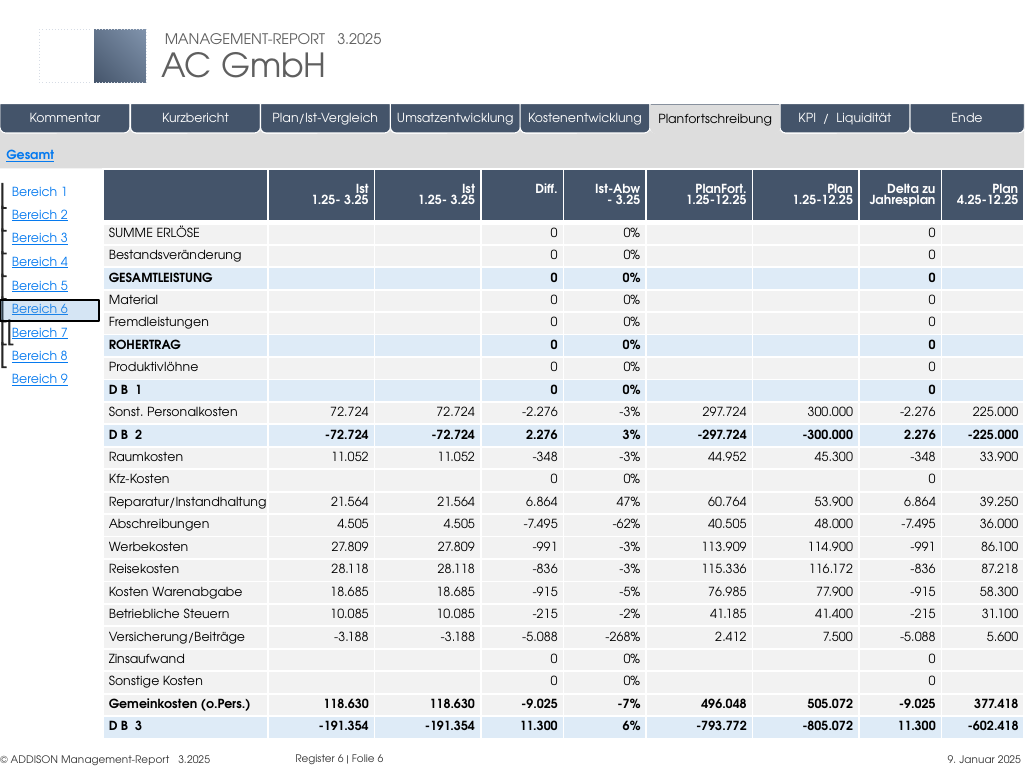

|  |  |  |  |  |  |
| --- | --- | --- | --- | --- | --- |
Eigene Folien
|  | Ist 1.25- 3.25 | Ist 1.25- 3.25 | Diff. | Ist-Abw - 3.25 | PlanFort. 1.25-12.25 | Plan 1.25-12.25 | Delta zu Jahresplan | Plan 4.25-12.25 |
| --- | --- | --- | --- | --- | --- | --- | --- | --- |
| SUMME ERLÖSE |  |  | 0 | 0% |  |  | 0 |  |
| Bestandsveränderung |  |  | 0 | 0% |  |  | 0 |  |
| GESAMTLEISTUNG |  |  | 0 | 0% |  |  | 0 |  |
| Material |  |  | 0 | 0% |  |  | 0 |  |
| Fremdleistungen |  |  | 0 | 0% |  |  | 0 |  |
| ROHERTRAG |  |  | 0 | 0% |  |  | 0 |  |
| Produktivlöhne |  |  | 0 | 0% |  |  | 0 |  |
| D B 1 |  |  | 0 | 0% |  |  | 0 |  |
| Sonst. Personalkosten | 72.724 | 72.724 | -2.276 | -3% | 297.724 | 300.000 | -2.276 | 225.000 |
| D B 2 | -72.724 | -72.724 | 2.276 | 3% | -297.724 | -300.000 | 2.276 | -225.000 |
| Raumkosten | 11.052 | 11.052 | -348 | -3% | 44.952 | 45.300 | -348 | 33.900 |
| Kfz-Kosten |  |  | 0 | 0% |  |  | 0 |  |
| Reparatur/Instandhaltung | 21.564 | 21.564 | 6.864 | 47% | 60.764 | 53.900 | 6.864 | 39.250 |
| Abschreibungen | 4.505 | 4.505 | -7.495 | -62% | 40.505 | 48.000 | -7.495 | 36.000 |
| Werbekosten | 27.809 | 27.809 | -991 | -3% | 113.909 | 114.900 | -991 | 86.100 |
| Reisekosten | 28.118 | 28.118 | -836 | -3% | 115.336 | 116.172 | -836 | 87.218 |
| Kosten Warenabgabe | 18.685 | 18.685 | -915 | -5% | 76.985 | 77.900 | -915 | 58.300 |
| Betriebliche Steuern | 10.085 | 10.085 | -215 | -2% | 41.185 | 41.400 | -215 | 31.100 |
| Versicherung/Beiträge | -3.188 | -3.188 | -5.088 | -268% | 2.412 | 7.500 | -5.088 | 5.600 |
| Zinsaufwand |  |  | 0 | 0% |  |  | 0 |  |
| Sonstige Kosten |  |  | 0 | 0% |  |  | 0 |  |
| Gemeinkosten (o.Pers.) | 118.630 | 118.630 | -9.025 | -7% | 496.048 | 505.072 | -9.025 | 377.418 |
| D B 3 | -191.354 | -191.354 | 11.300 | 6% | -793.772 | -805.072 | 11.300 | -602.418 |

# Register 6 | Folie 6